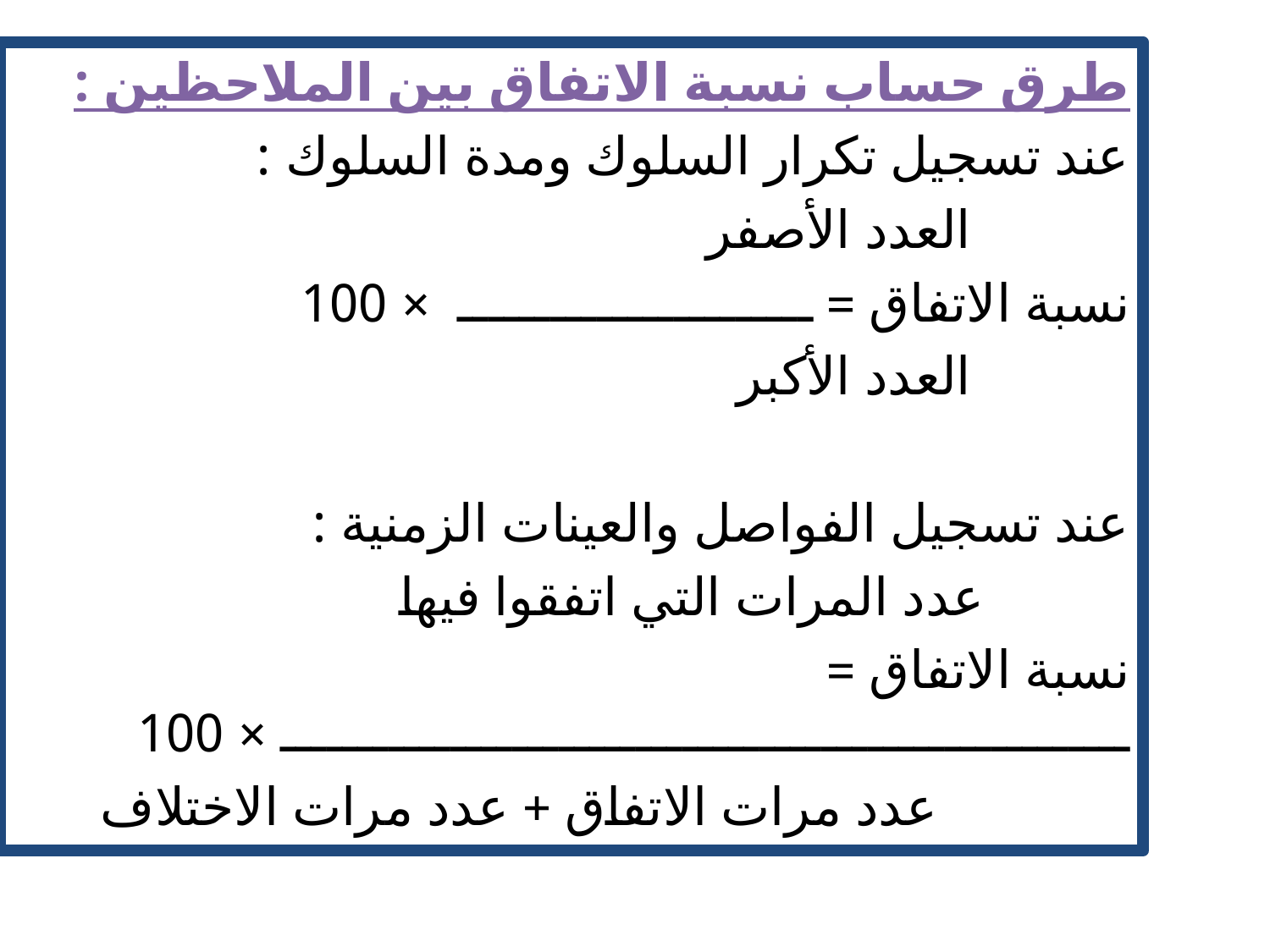

طرق حساب نسبة الاتفاق بين الملاحظين :
عند تسجيل تكرار السلوك ومدة السلوك :
		   العدد الأصفر
نسبة الاتفاق = ـــــــــــــــــــــــ  × 100
		   العدد الأكبر

عند تسجيل الفواصل والعينات الزمنية :
		  عدد المرات التي اتفقوا فيها
نسبة الاتفاق = ـــــــــــــــــــــــــــــــــــــــــــــــــــــــ × 100
		عدد مرات الاتفاق + عدد مرات الاختلاف